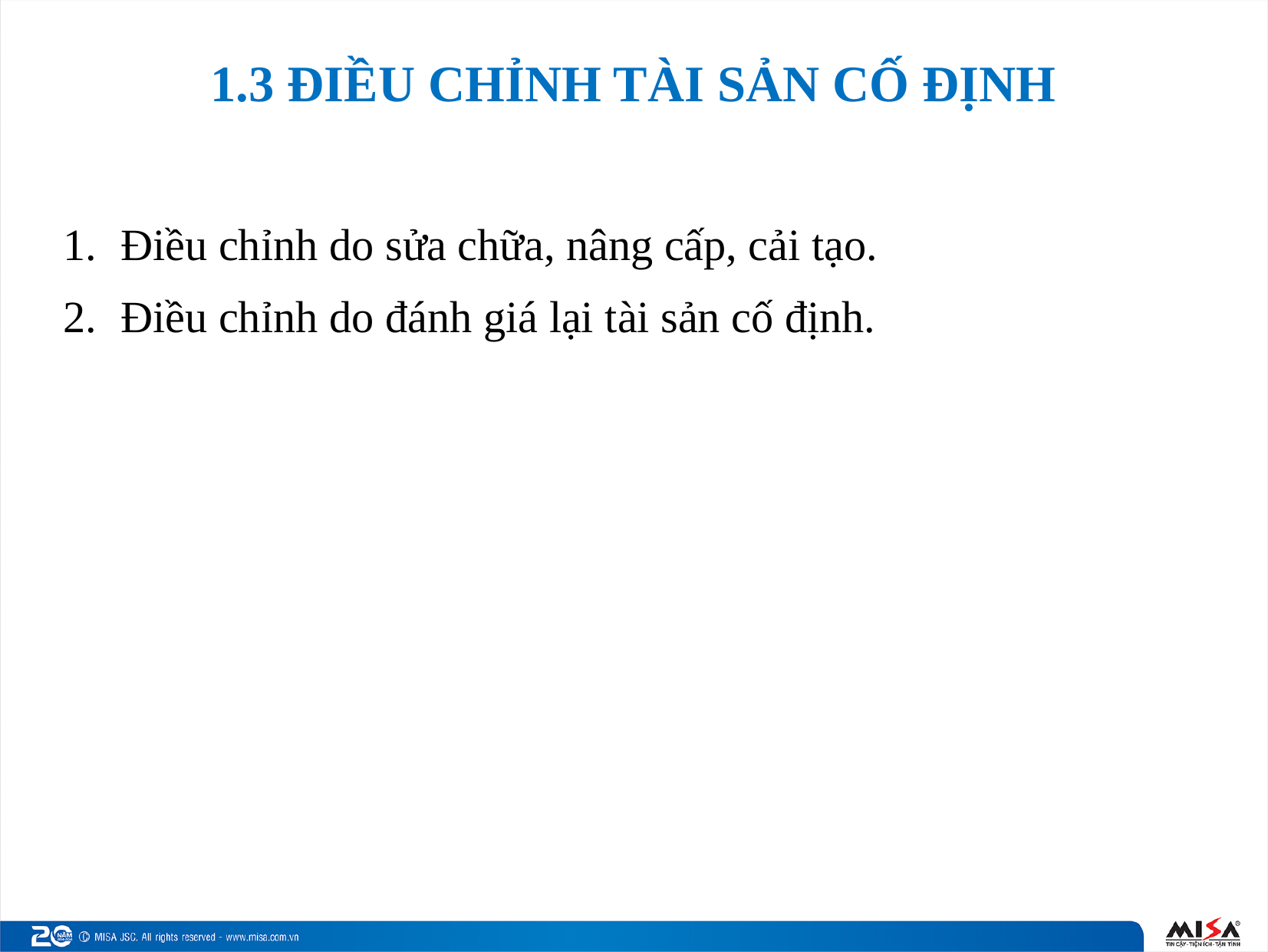

# 1.3 ĐIỀU CHỈNH TÀI SẢN CỐ ĐỊNH
Điều chỉnh do sửa chữa, nâng cấp, cải tạo.
Điều chỉnh do đánh giá lại tài sản cố định.